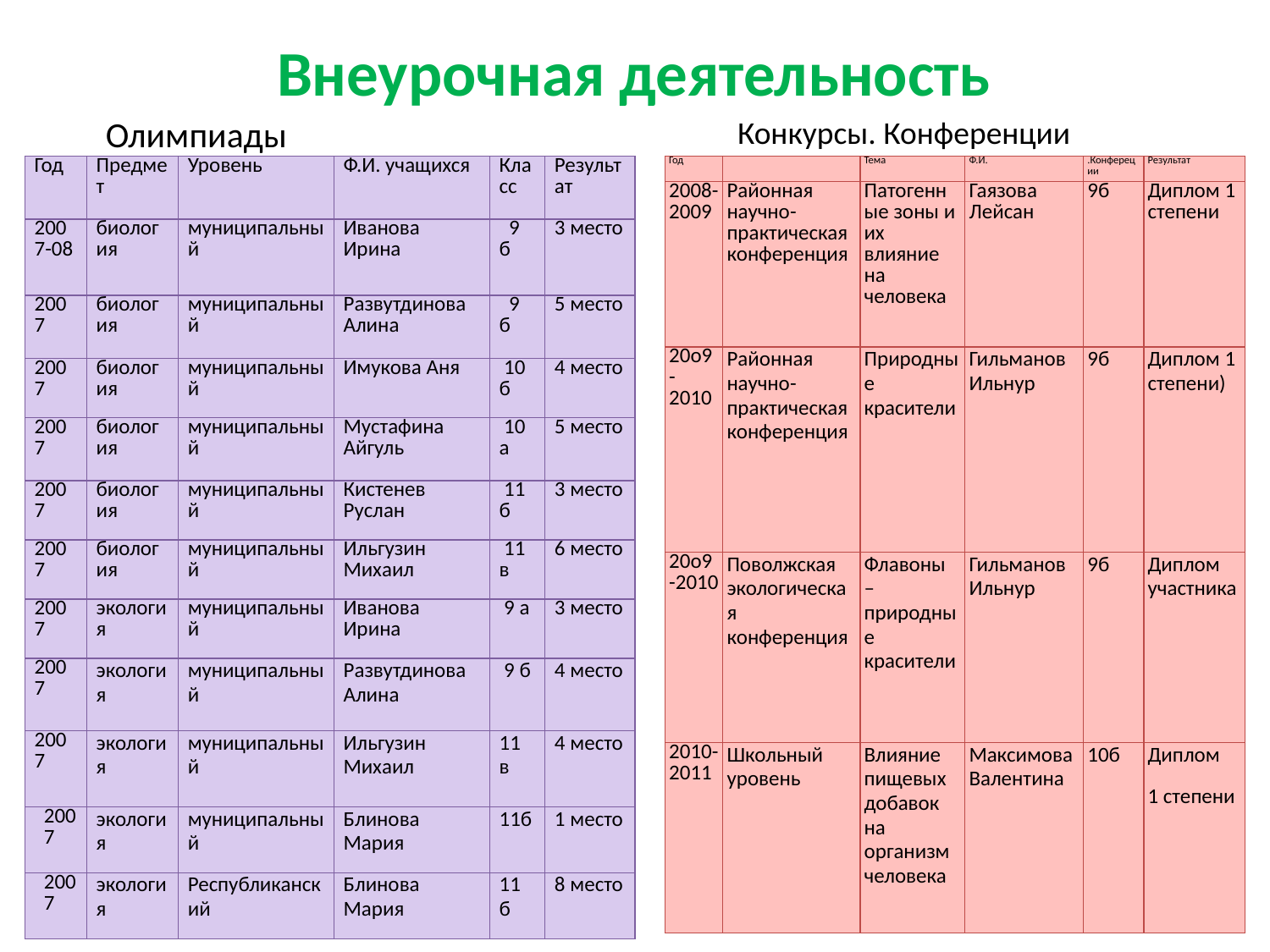

Внеурочная деятельность
Олимпиады
Конкурсы. Конференции

| Год | Предмет | Уровень | Ф.И. учащихся | Класс | Результат |
| --- | --- | --- | --- | --- | --- |
| 2007-08 | биология | муниципальный | Иванова Ирина | 9 б | 3 место |
| 2007 | биология | муниципальный | Развутдинова Алина | 9 б | 5 место |
| 2007 | биология | муниципальный | Имукова Аня | 10 б | 4 место |
| 2007 | биология | муниципальный | Мустафина Айгуль | 10 а | 5 место |
| 2007 | биология | муниципальный | Кистенев Руслан | 11 б | 3 место |
| 2007 | биология | муниципальный | Ильгузин Михаил | 11 в | 6 место |
| 2007 | экология | муниципальный | Иванова Ирина | 9 а | 3 место |
| 2007 | экология | муниципальный | Развутдинова Алина | 9 б | 4 место |
| 2007 | экология | муниципальный | Ильгузин Михаил | 11 в | 4 место |
| 2007 | экология | муниципальный | Блинова Мария | 11б | 1 место |
| 2007 | экология | Республиканский | Блинова Мария | 11 б | 8 место |
| Год |  | Тема | Ф.И. | .Конфереции | Результат |
| --- | --- | --- | --- | --- | --- |
| 2008-2009 | Районная научно-практическая конференция | Патогенные зоны и их влияние на человека | Гаязова Лейсан | 9б | Диплом 1 степени |
| 20о9- 2010 | Районная научно-практическая конференция | Природные красители | Гильманов Ильнур | 9б | Диплом 1 степени) |
| 20о9-2010 | Поволжская экологическая конференция | Флавоны – природные красители | Гильманов Ильнур | 9б | Диплом участника |
| 2010-2011 | Школьный уровень | Влияние пищевых добавок на организм человека | Максимова Валентина | 10б | Диплом 1 степени |